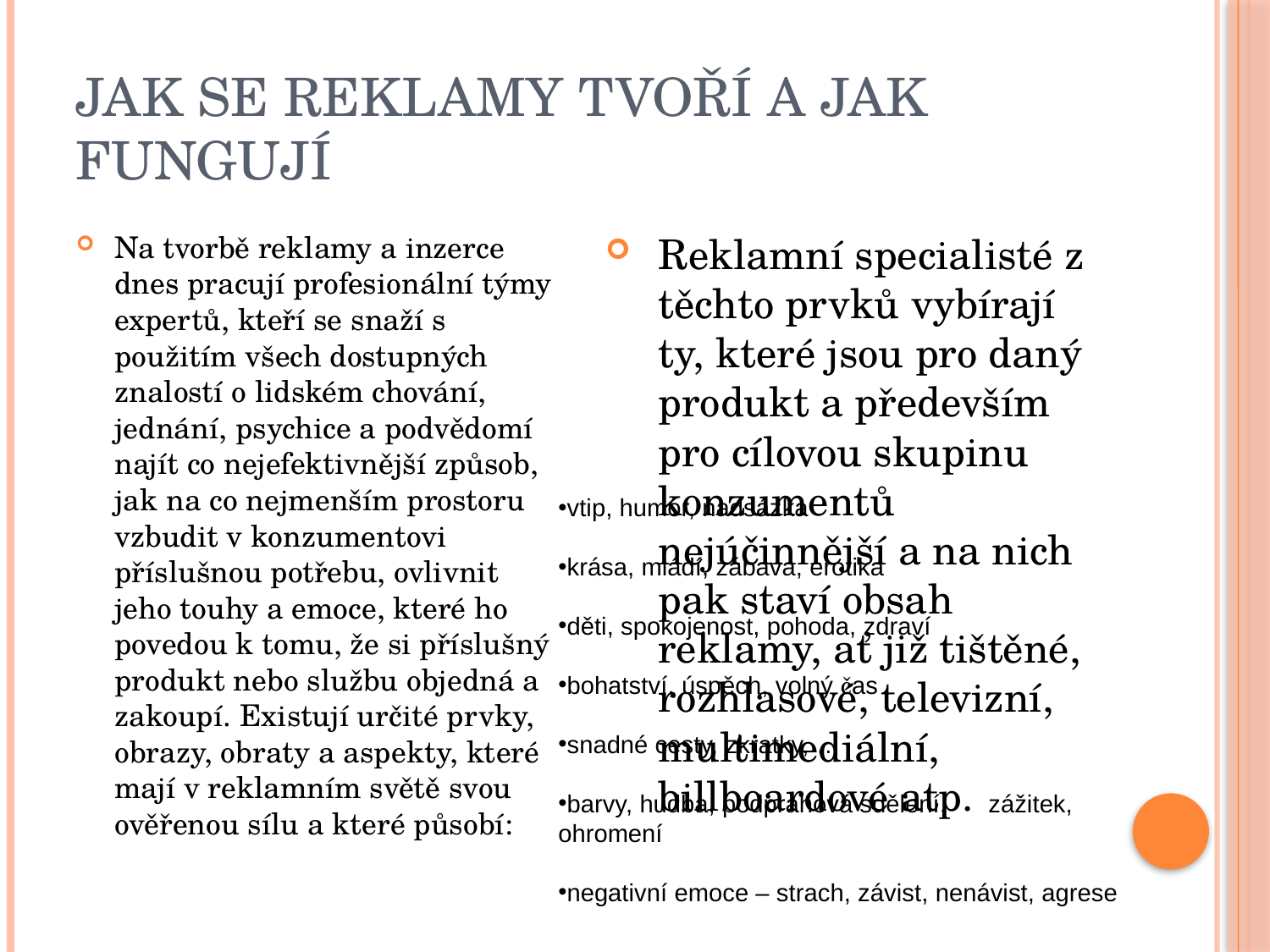

# Jak se reklamy tvoří a jak fungují
Na tvorbě reklamy a inzerce dnes pracují profesionální týmy expertů, kteří se snaží s použitím všech dostupných znalostí o lidském chování, jednání, psychice a podvědomí najít co nejefektivnější způsob, jak na co nejmenším prostoru vzbudit v konzumentovi příslušnou potřebu, ovlivnit jeho touhy a emoce, které ho povedou k tomu, že si příslušný produkt nebo službu objedná a zakoupí. Existují určité prvky, obrazy, obraty a aspekty, které mají v reklamním světě svou ověřenou sílu a které působí:

Reklamní specialisté z těchto prvků vybírají ty, které jsou pro daný produkt a především pro cílovou skupinu konzumentů nejúčinnější a na nich pak staví obsah reklamy, ať již tištěné, rozhlasové, televizní, multimediální, billboardové atp.

vtip, humor, nadsázka

krása, mládí, zábava, erotika

děti, spokojenost, pohoda, zdraví

bohatství, úspěch, volný čas

snadné cesty, zkratky, …

barvy, hudba, podprahová sdělení,      zážitek, ohromení

negativní emoce – strach, závist, nenávist, agrese